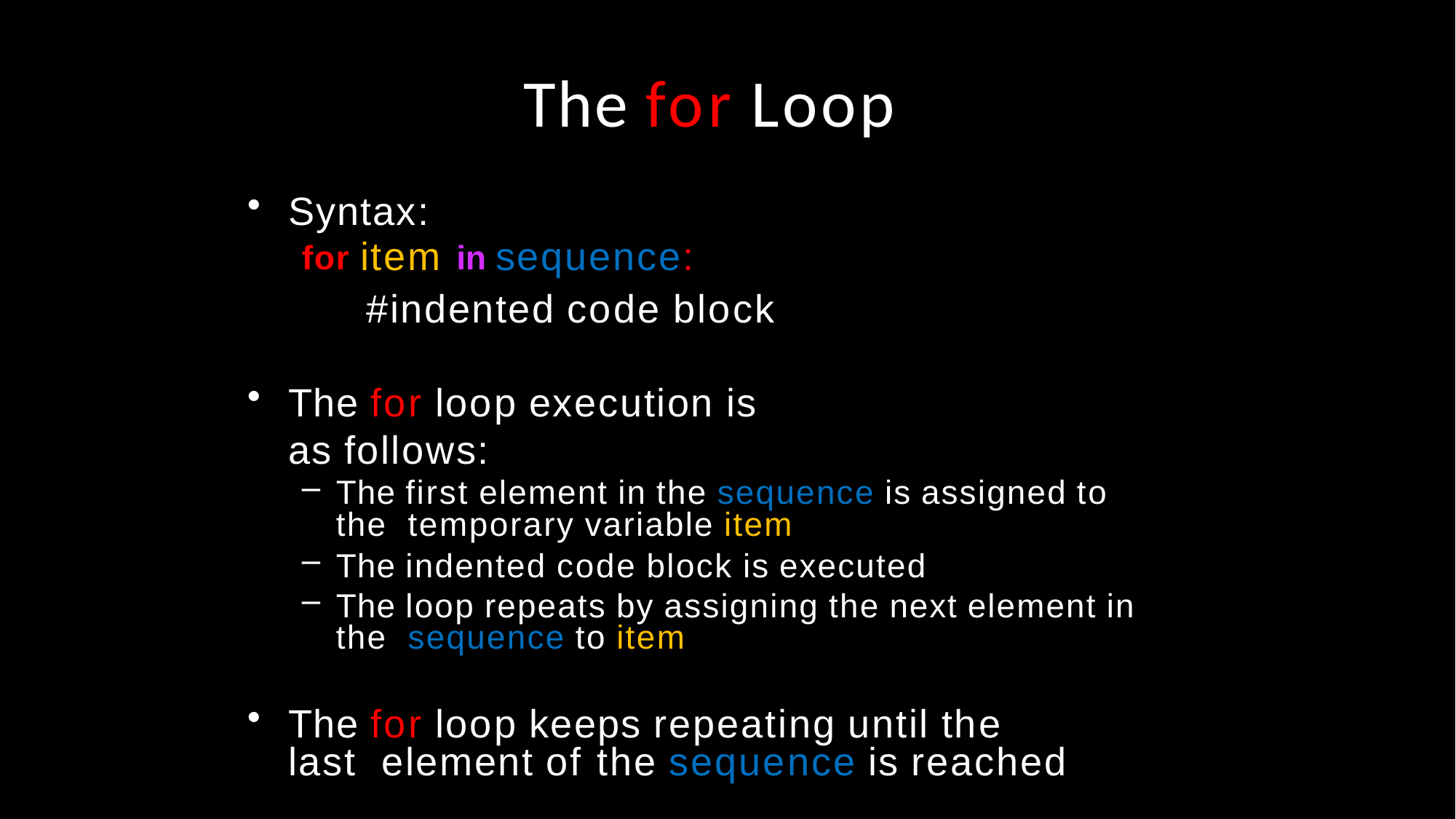

# The for Loop
Syntax:
for item in sequence:  #indented code block

The for loop execution is as follows:
The first element in the sequence is assigned to the  temporary variable item
The indented code block is executed
The loop repeats by assigning the next element in the  sequence to item

The for loop keeps repeating until the last  element of the sequence is reached